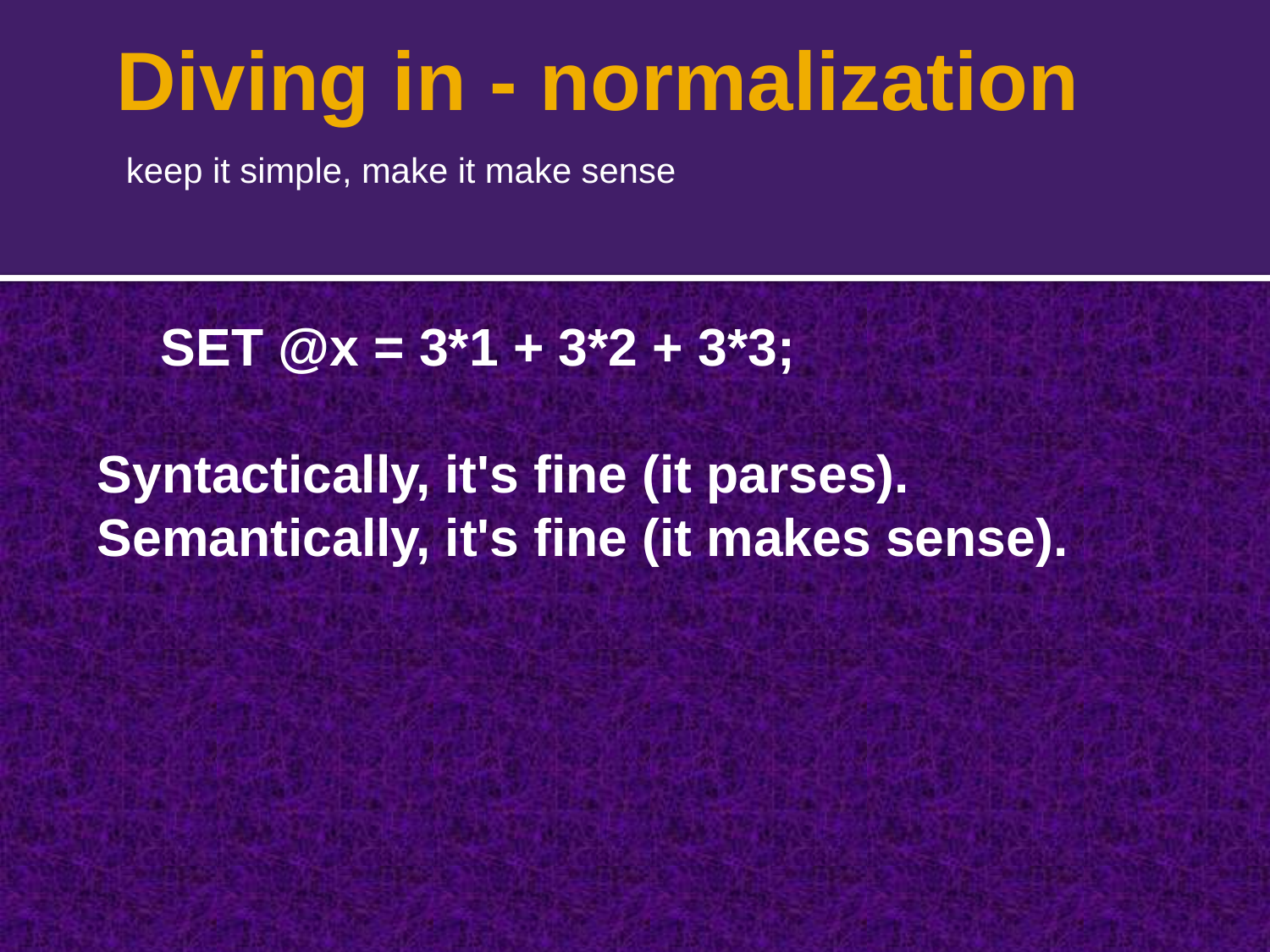

# Diving in - normalization
keep it simple, make it make sense
SET @x = 3*1 + 3*2 + 3*3;

Syntactically, it's fine (it parses).
Semantically, it's fine (it makes sense).